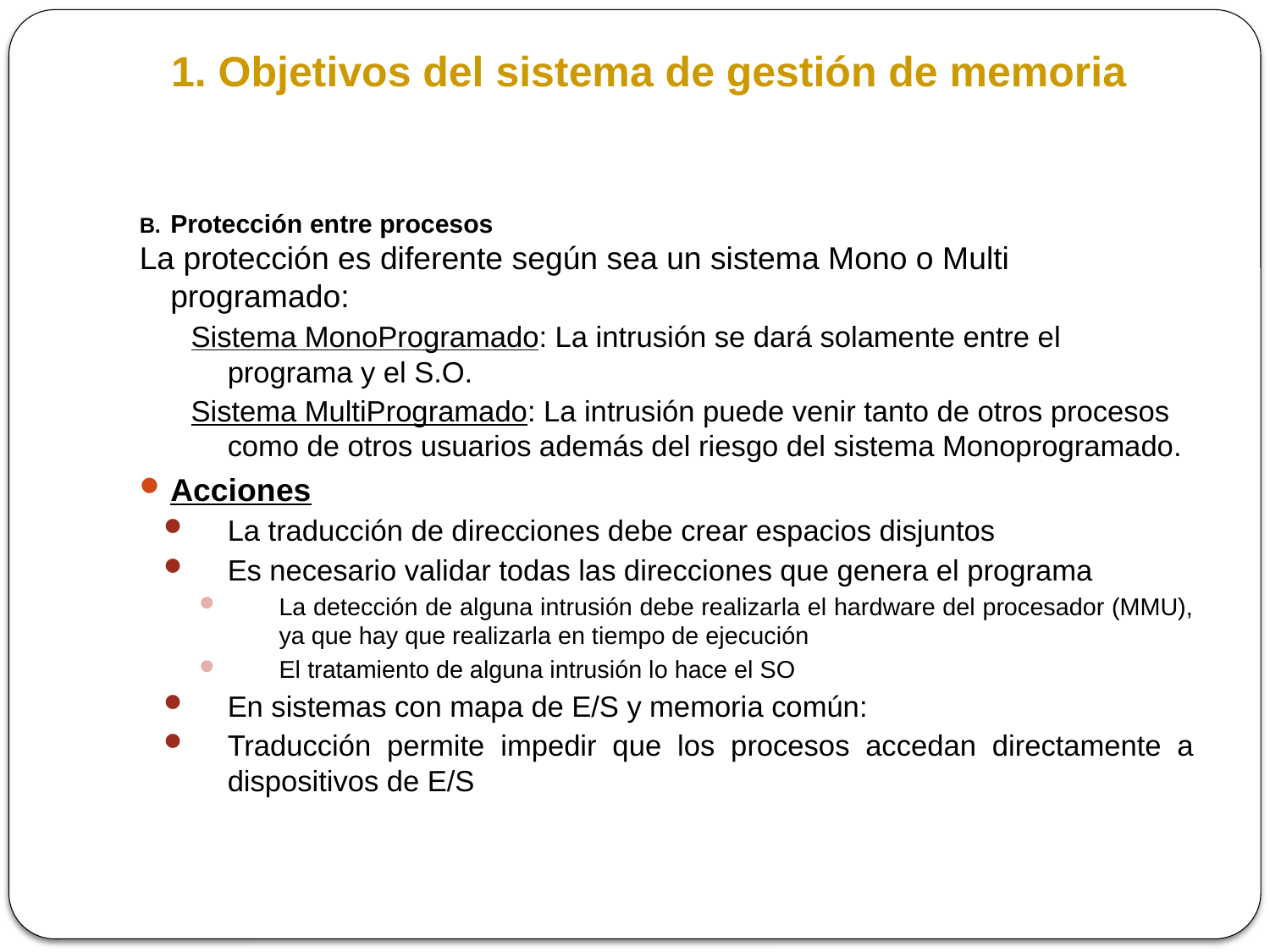

1. Objetivos del sistema de gestión de memoria
Protección entre procesos
La protección es diferente según sea un sistema Mono o Multi programado:
Sistema MonoProgramado: La intrusión se dará solamente entre el programa y el S.O.
Sistema MultiProgramado: La intrusión puede venir tanto de otros procesos como de otros usuarios además del riesgo del sistema Monoprogramado.
Acciones
La traducción de direcciones debe crear espacios disjuntos
Es necesario validar todas las direcciones que genera el programa
La detección de alguna intrusión debe realizarla el hardware del procesador (MMU), ya que hay que realizarla en tiempo de ejecución
El tratamiento de alguna intrusión lo hace el SO
En sistemas con mapa de E/S y memoria común:
Traducción permite impedir que los procesos accedan directamente a dispositivos de E/S